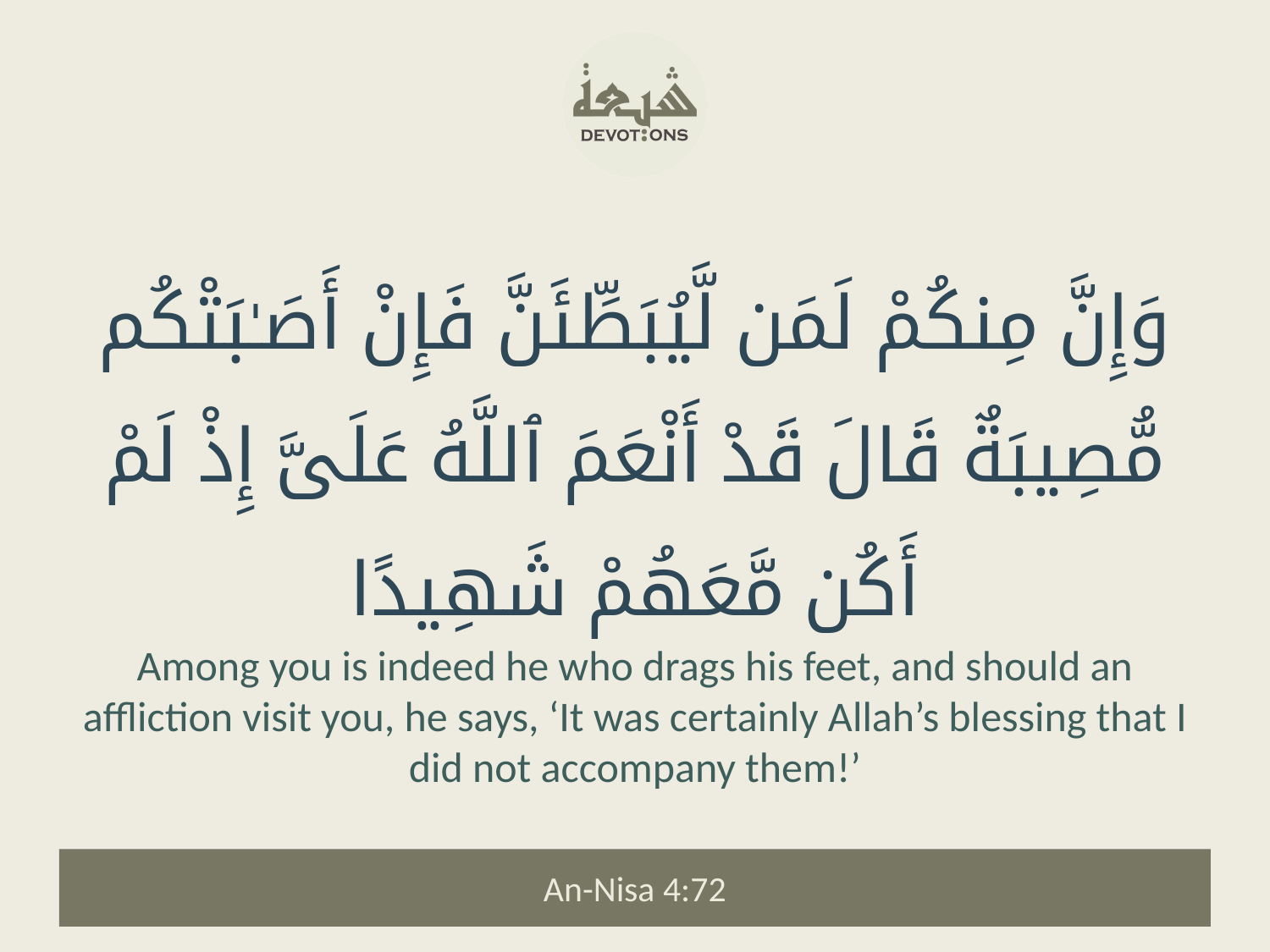

وَإِنَّ مِنكُمْ لَمَن لَّيُبَطِّئَنَّ فَإِنْ أَصَـٰبَتْكُم مُّصِيبَةٌ قَالَ قَدْ أَنْعَمَ ٱللَّهُ عَلَىَّ إِذْ لَمْ أَكُن مَّعَهُمْ شَهِيدًا
Among you is indeed he who drags his feet, and should an affliction visit you, he says, ‘It was certainly Allah’s blessing that I did not accompany them!’
An-Nisa 4:72